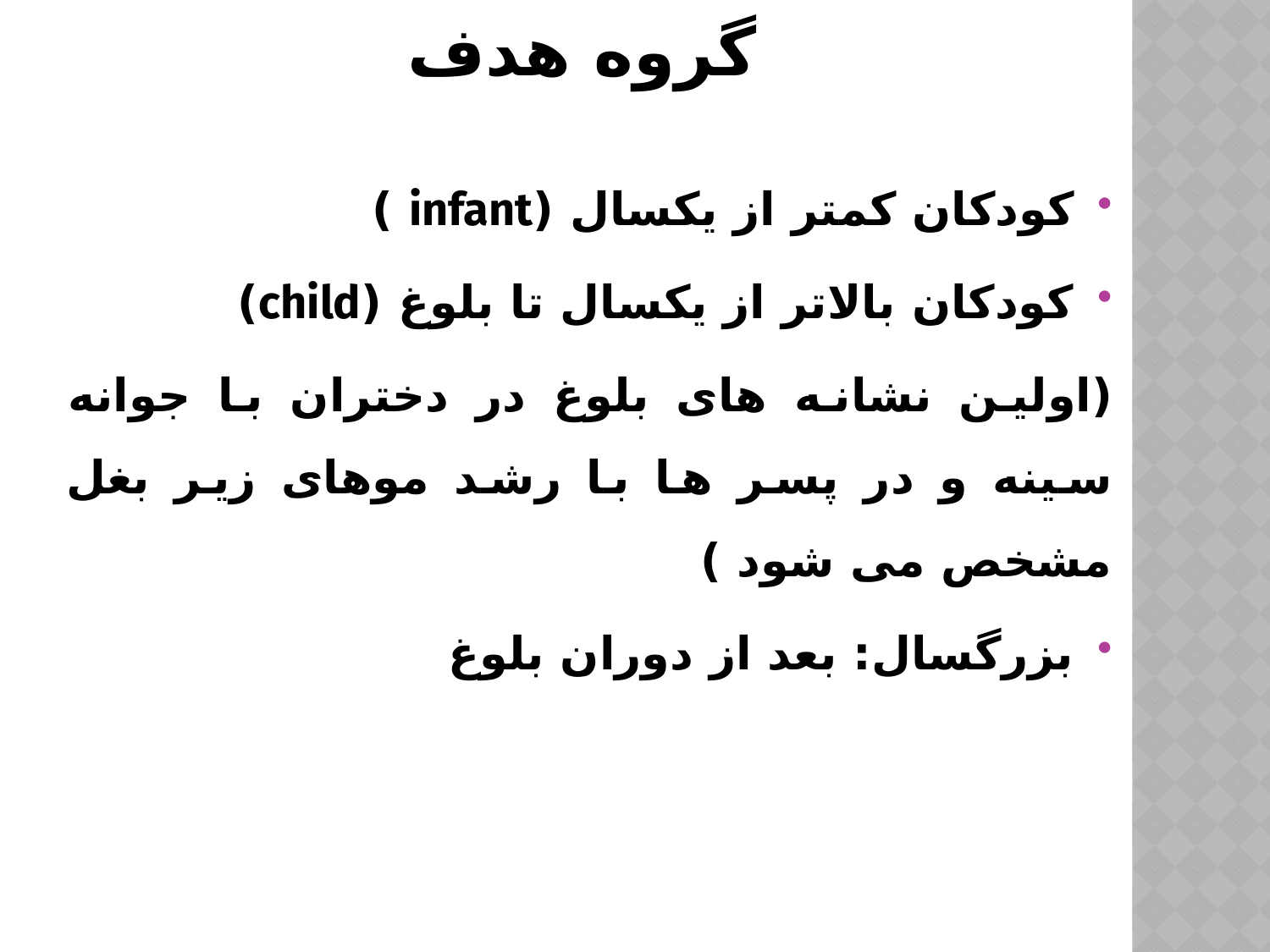

# گروه هدف
کودکان کمتر از یکسال (infant )
کودکان بالاتر از یکسال تا بلوغ (child)
(اولین نشانه های بلوغ در دختران با جوانه سینه و در پسر ها با رشد موهای زیر بغل مشخص می شود )
بزرگسال: بعد از دوران بلوغ